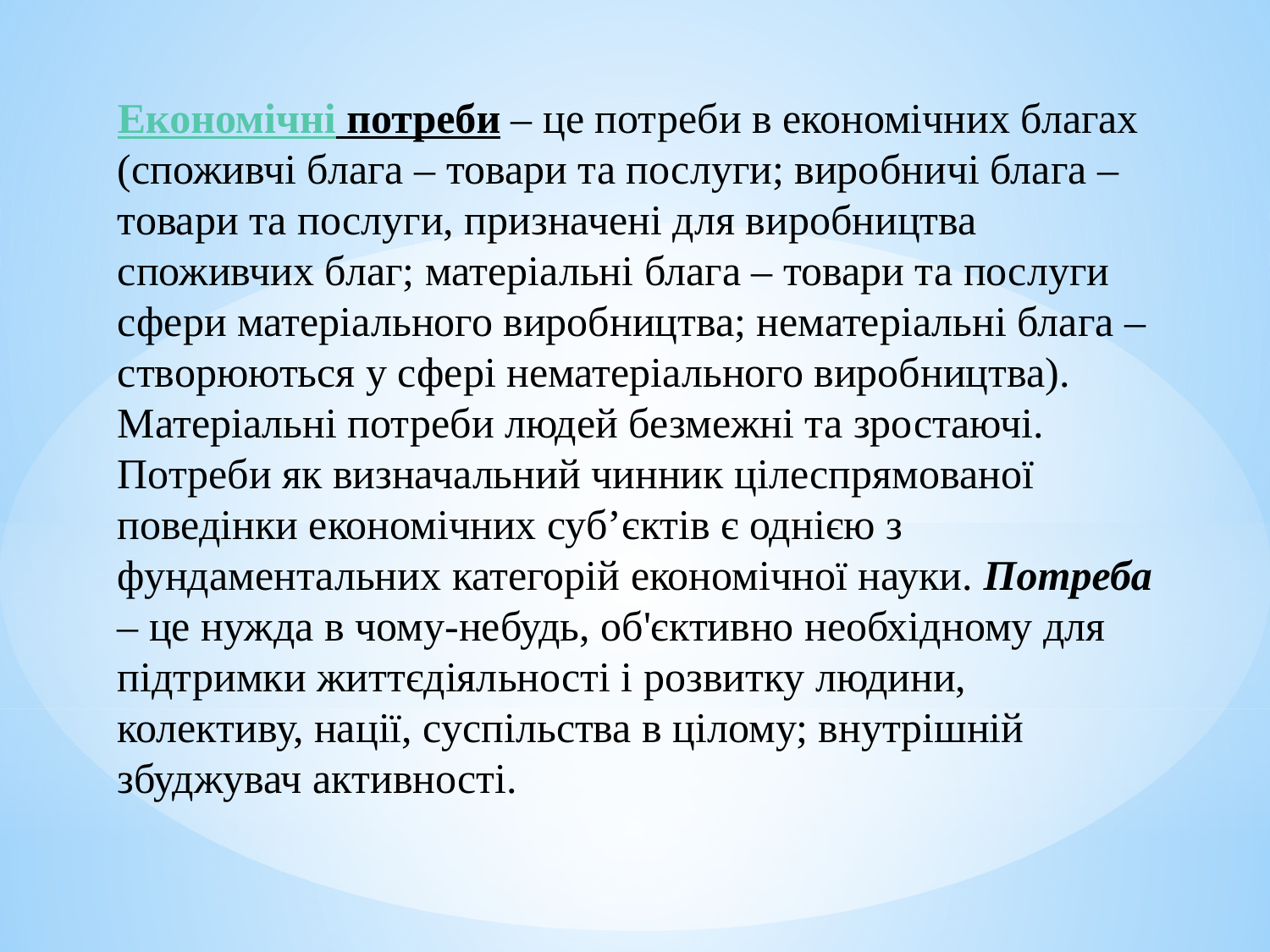

Економічні потреби – це потреби в економічних благах (споживчі блага – товари та послуги; виробничі блага – товари та послуги, призначені для виробництва споживчих благ; матеріальні блага – товари та послуги сфери матеріального виробництва; нематеріальні блага – створюються у сфері нематеріального виробництва). Матеріальні потреби людей безмежні та зростаючі.  Потреби як визначальний чинник цілеспрямованої поведінки економічних суб’єктів є однією з фундаментальних категорій економічної науки. Потреба – це нужда в чому-небудь, об'єктивно необхідному для підтримки життєдіяльності і розвитку людини, колективу, нації, суспільства в цілому; внутрішній збуджувач активності.